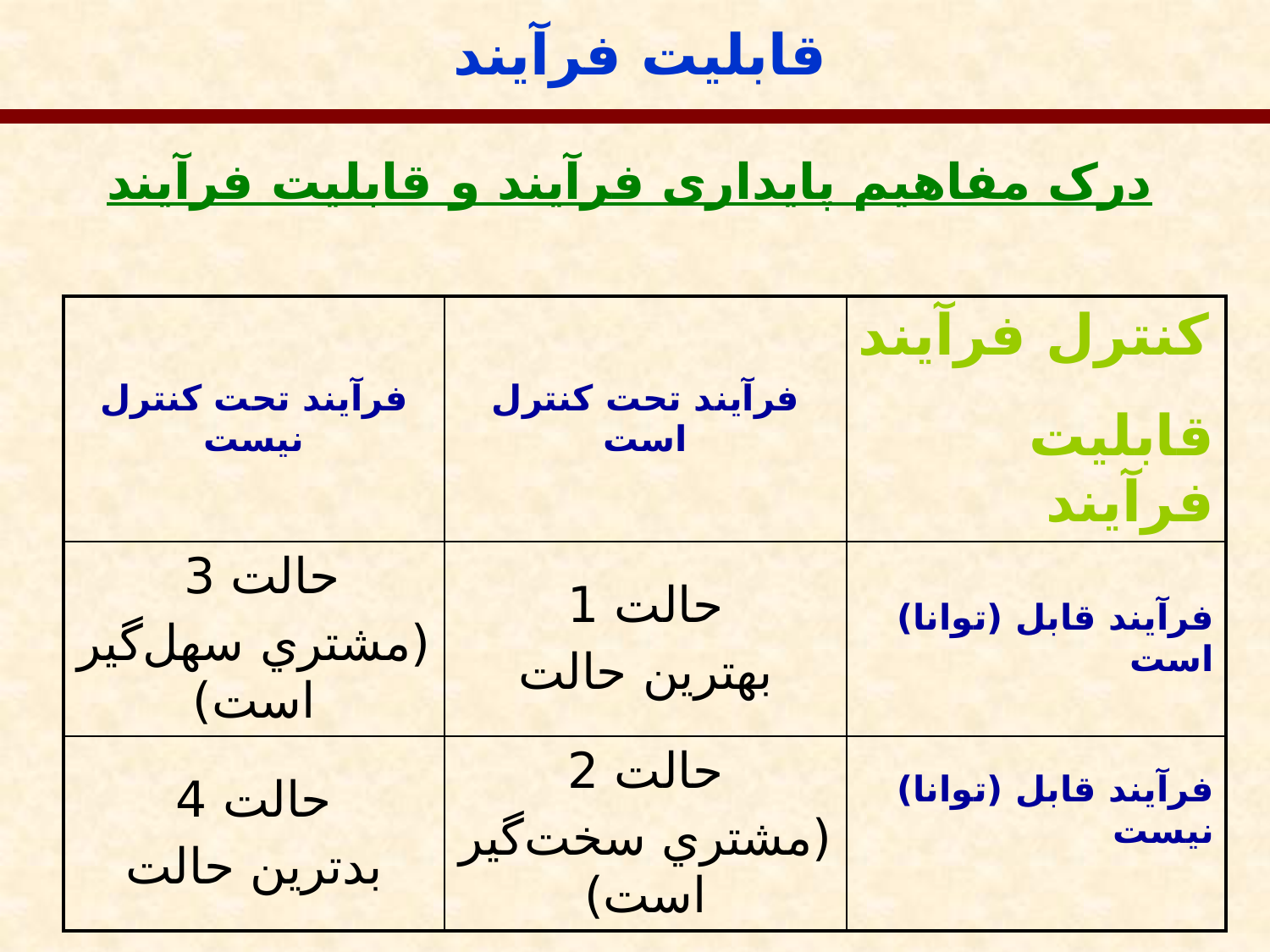

قابلیت فرآیند

درک مفاهیم پایداری فرآیند و قابلیت فرآیند
| فرآيند تحت كنترل نيست | فرآيند تحت كنترل است | كنترل فرآيند قابليت فرآيند |
| --- | --- | --- |
| حالت 3 (مشتري سهل‌گير است) | حالت 1 بهترين حالت | فرآيند قابل (توانا) است |
| حالت 4 بدترين حالت | حالت 2 (مشتري سخت‌گير است) | فرآيند قابل (توانا) نيست |